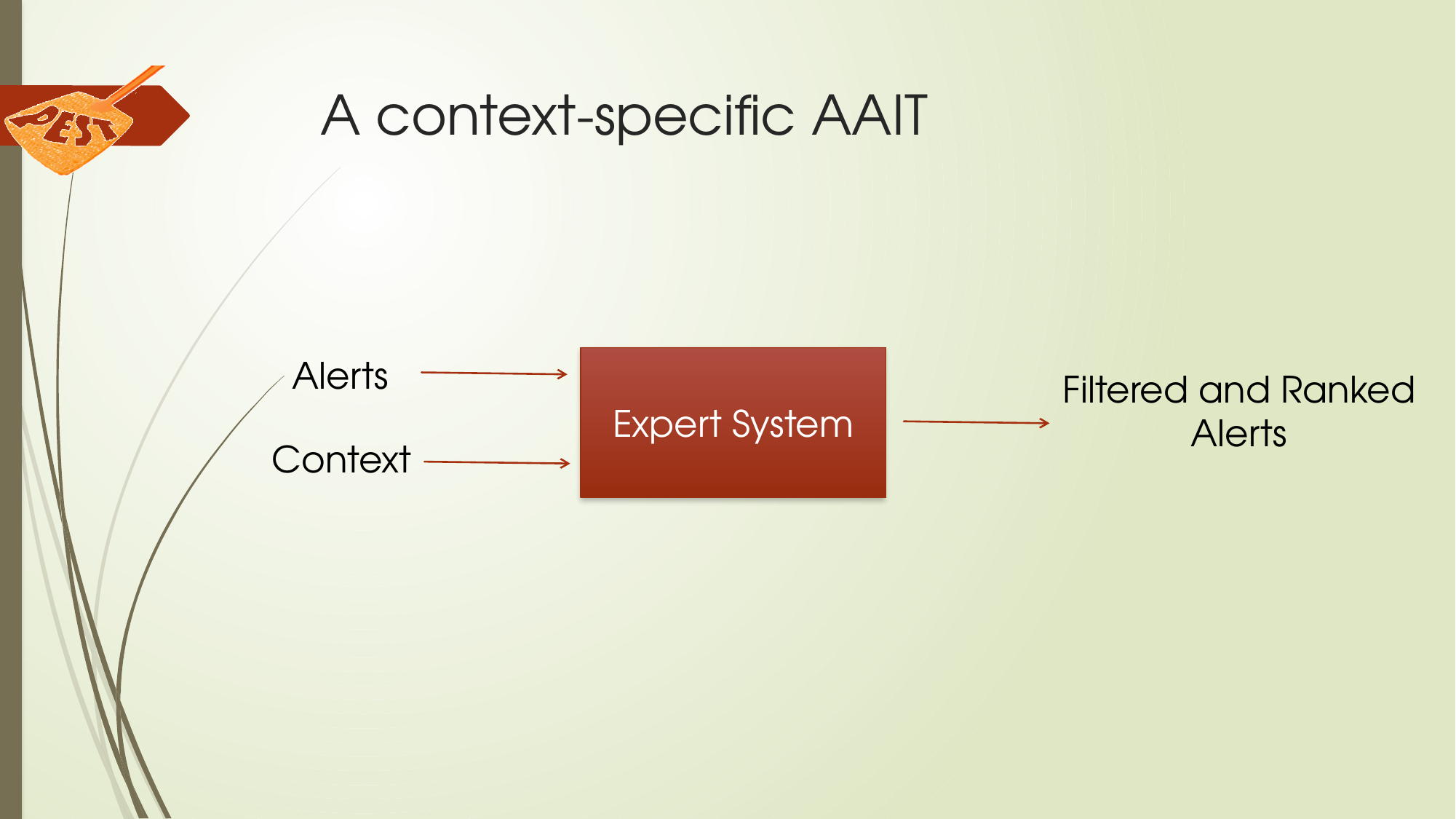

# A context-specific AAIT
Alerts
Expert System
Filtered and Ranked
Alerts
Context